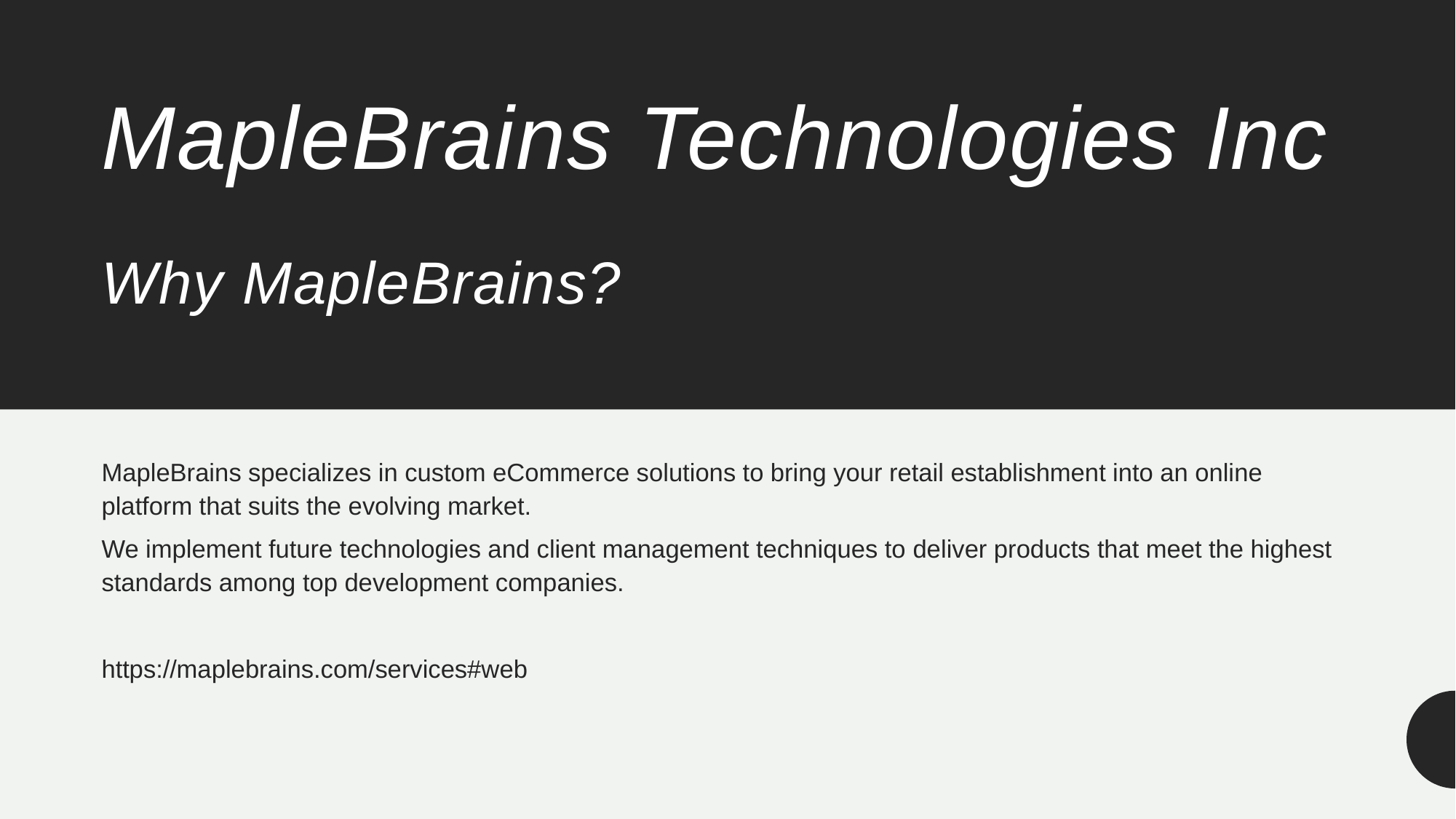

# MapleBrains Technologies Inc Why MapleBrains?
MapleBrains specializes in custom eCommerce solutions to bring your retail establishment into an online platform that suits the evolving market.
We implement future technologies and client management techniques to deliver products that meet the highest standards among top development companies.

https://maplebrains.com/services#web